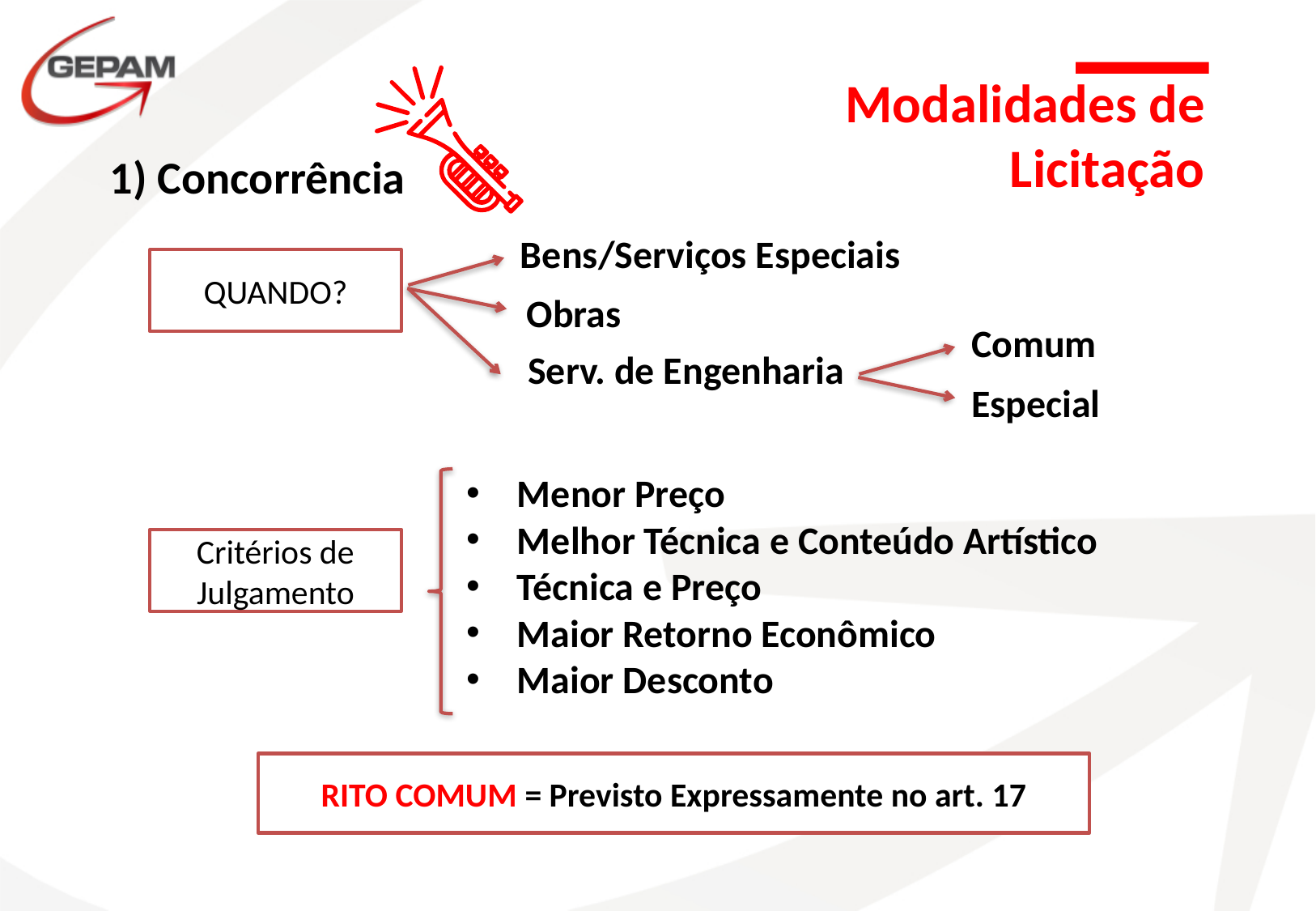

Modalidades de Licitação

1) Concorrência

Bens/Serviços Especiais
QUANDO?
Obras
Comum
Serv. de Engenharia
Especial
Menor Preço
Melhor Técnica e Conteúdo Artístico
Técnica e Preço
Maior Retorno Econômico
Maior Desconto

Critérios de Julgamento
RITO COMUM = Previsto Expressamente no art. 17